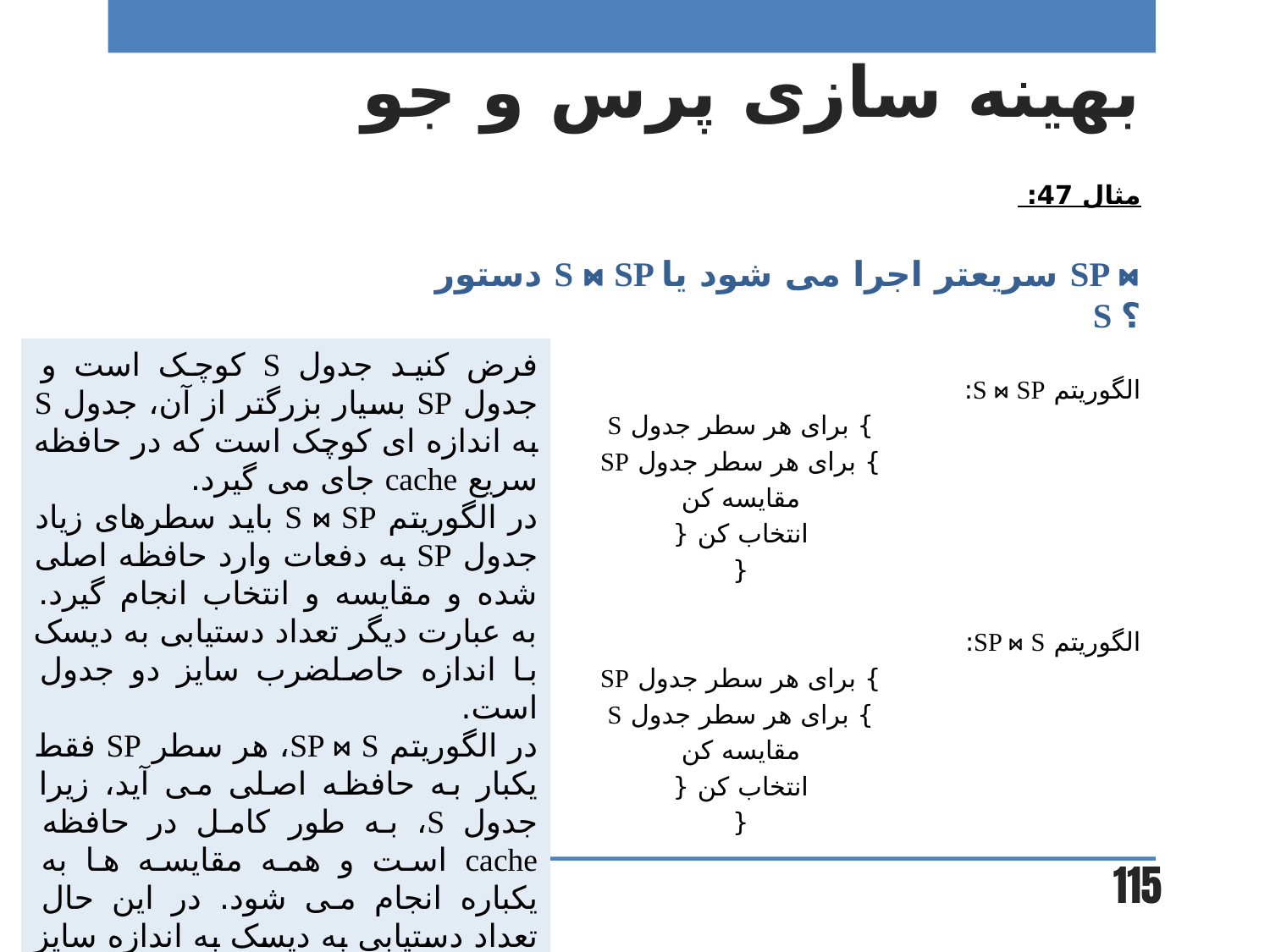

# بهینه سازی پرس و جو
مثال 47:

دستور S ⋈ SP سریعتر اجرا می شود یا SP ⋈ S ؟

الگوریتم S ⋈ SP:
} برای هر سطر جدول S
} برای هر سطر جدول SP
مقایسه کن
انتخاب کن {
{

الگوریتم SP ⋈ S:
} برای هر سطر جدول SP
} برای هر سطر جدول S
مقایسه کن
انتخاب کن {
{
فرض کنید جدول S کوچک است و جدول SP بسیار بزرگتر از آن، جدول S به اندازه ای کوچک است که در حافظه سریع cache جای می گیرد.
در الگوریتم S ⋈ SP باید سطرهای زیاد جدول SP به دفعات وارد حافظه اصلی شده و مقایسه و انتخاب انجام گیرد. به عبارت دیگر تعداد دستیابی به دیسک با اندازه حاصلضرب سایز دو جدول است.
در الگوریتم SP ⋈ S، هر سطر SP فقط یکبار به حافظه اصلی می آید، زیرا جدول S، به طور کامل در حافظه cache است و همه مقایسه ها به یکباره انجام می شود. در این حال تعداد دستیابی به دیسک به اندازه سایز جدول SP می باشد.
115